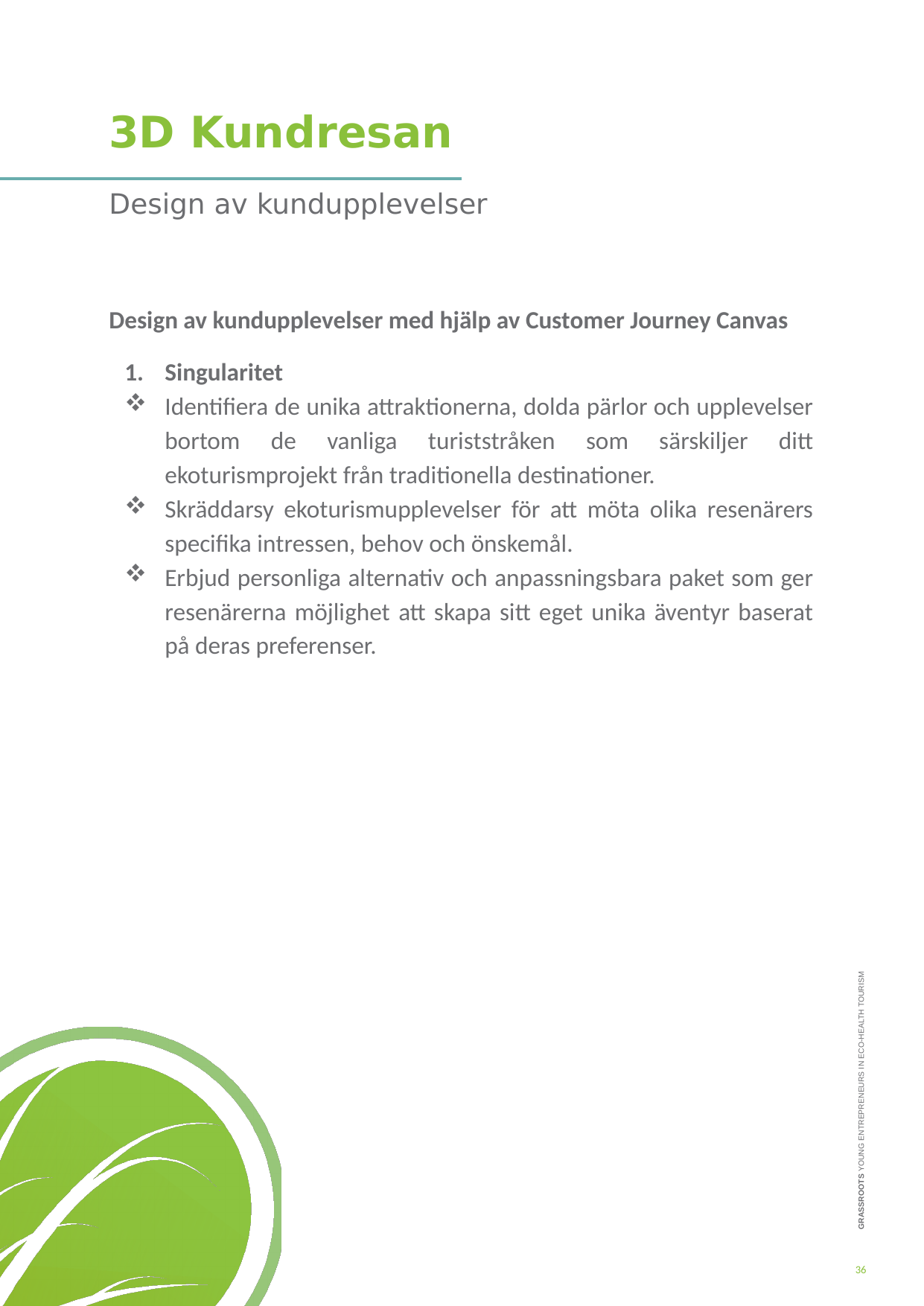

3D Kundresan
Design av kundupplevelser
Design av kundupplevelser med hjälp av Customer Journey Canvas
Singularitet
Identifiera de unika attraktionerna, dolda pärlor och upplevelser bortom de vanliga turiststråken som särskiljer ditt ekoturismprojekt från traditionella destinationer.
Skräddarsy ekoturismupplevelser för att möta olika resenärers specifika intressen, behov och önskemål.
Erbjud personliga alternativ och anpassningsbara paket som ger resenärerna möjlighet att skapa sitt eget unika äventyr baserat på deras preferenser.

36